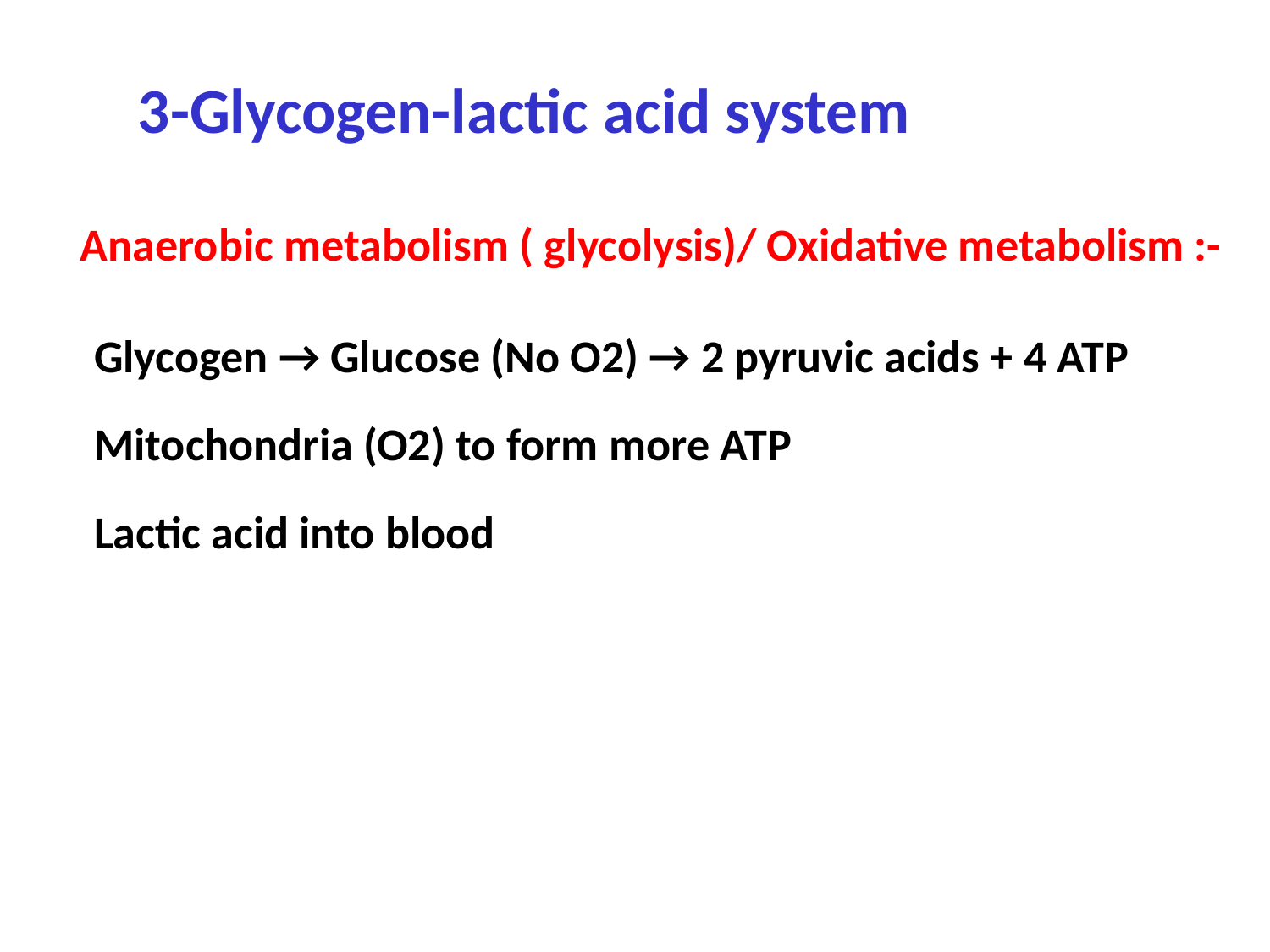

3-Glycogen-lactic acid system

Anaerobic metabolism ( glycolysis)/ Oxidative metabolism :-

Glycogen → Glucose (No O2) → 2 pyruvic acids + 4 ATP

Mitochondria (O2) to form more ATP

Lactic acid into blood